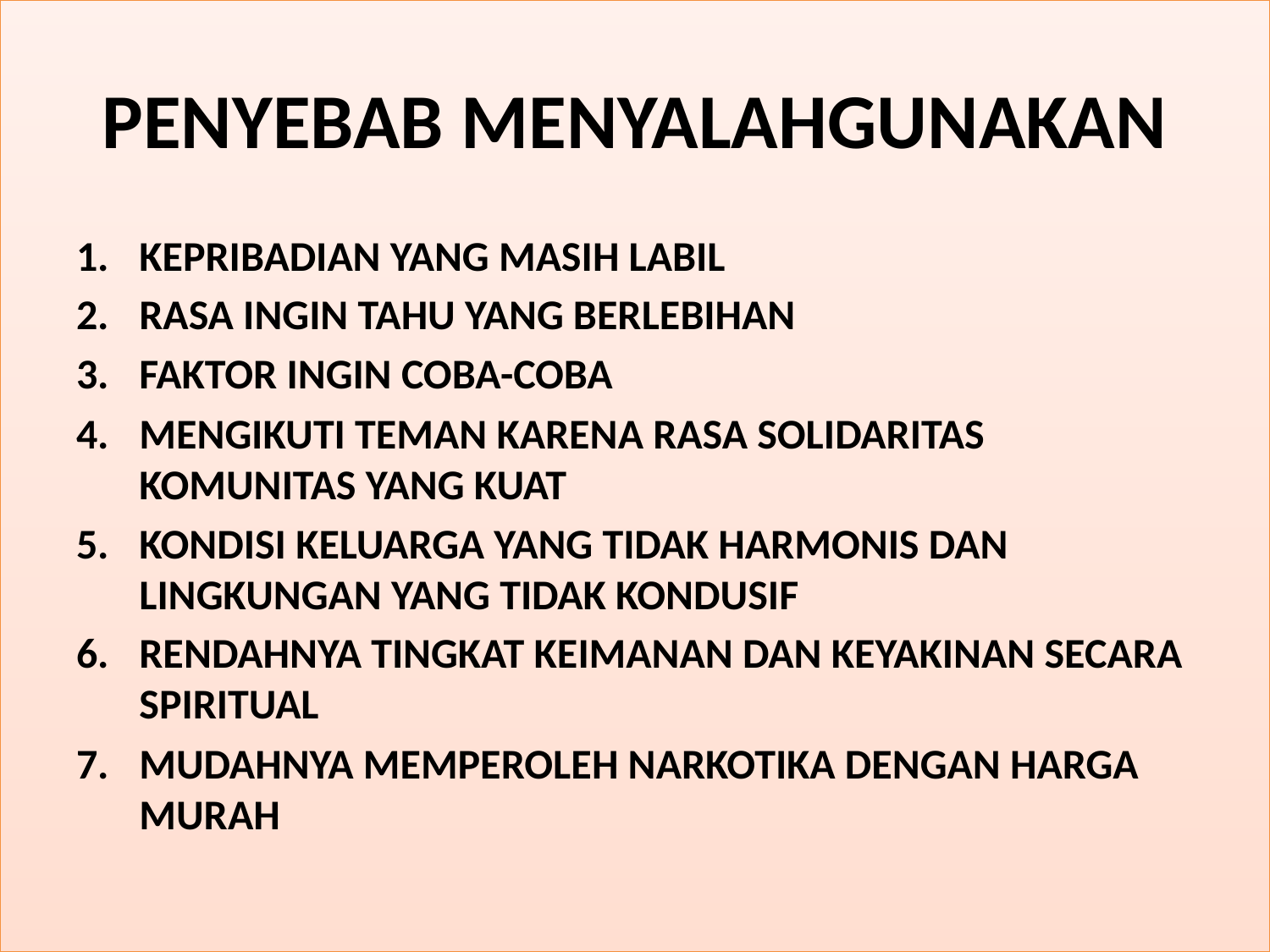

# PENYEBAB MENYALAHGUNAKAN
KEPRIBADIAN YANG MASIH LABIL
RASA INGIN TAHU YANG BERLEBIHAN
FAKTOR INGIN COBA-COBA
MENGIKUTI TEMAN KARENA RASA SOLIDARITAS KOMUNITAS YANG KUAT
KONDISI KELUARGA YANG TIDAK HARMONIS DAN LINGKUNGAN YANG TIDAK KONDUSIF
RENDAHNYA TINGKAT KEIMANAN DAN KEYAKINAN SECARA SPIRITUAL
MUDAHNYA MEMPEROLEH NARKOTIKA DENGAN HARGA MURAH